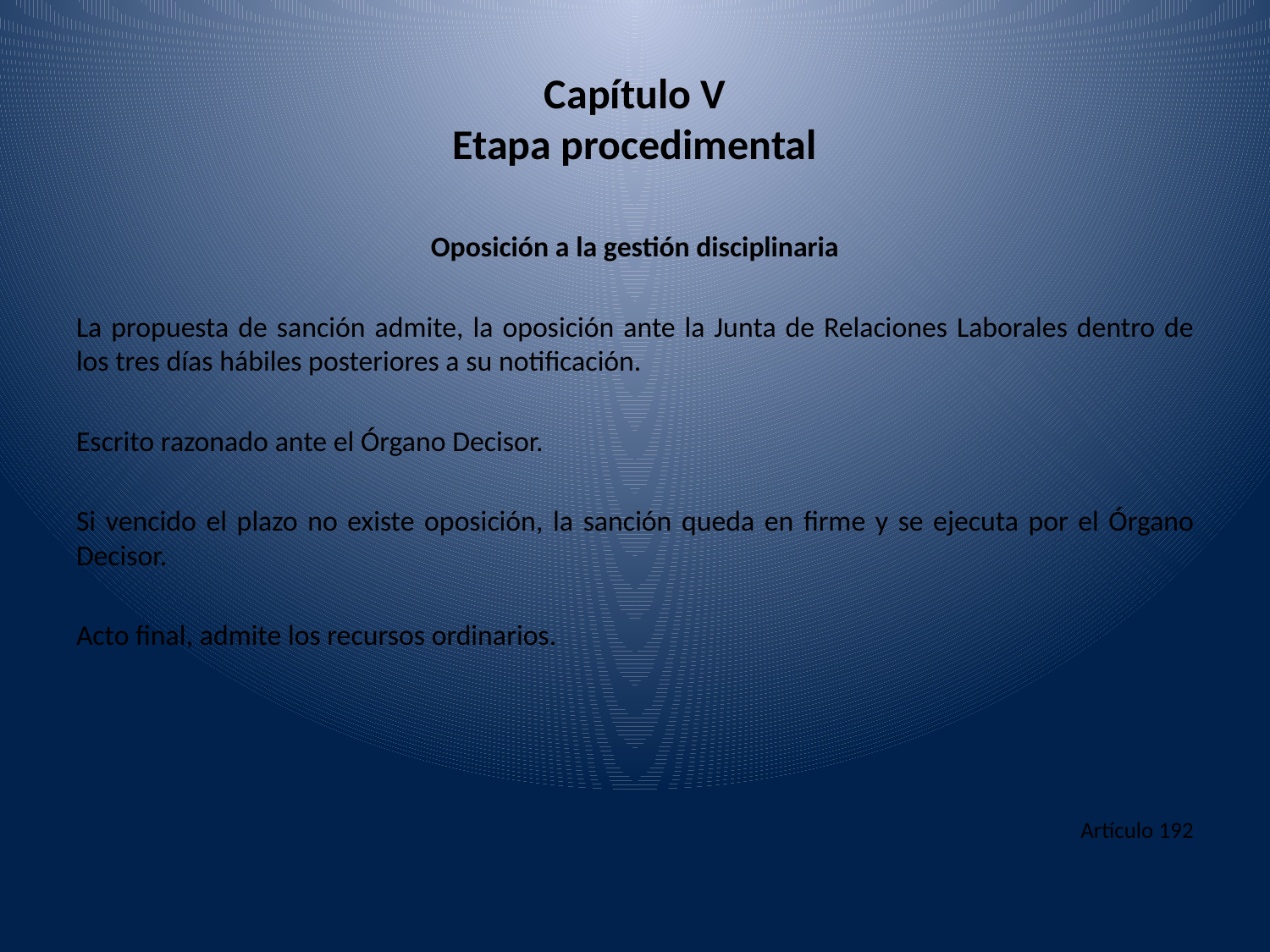

# Capítulo V Etapa procedimental
Oposición a la gestión disciplinaria

La propuesta de sanción admite, la oposición ante la Junta de Relaciones Laborales dentro de los tres días hábiles posteriores a su notificación.

Escrito razonado ante el Órgano Decisor.

Si vencido el plazo no existe oposición, la sanción queda en firme y se ejecuta por el Órgano Decisor.

Acto final, admite los recursos ordinarios.

Artículo 192